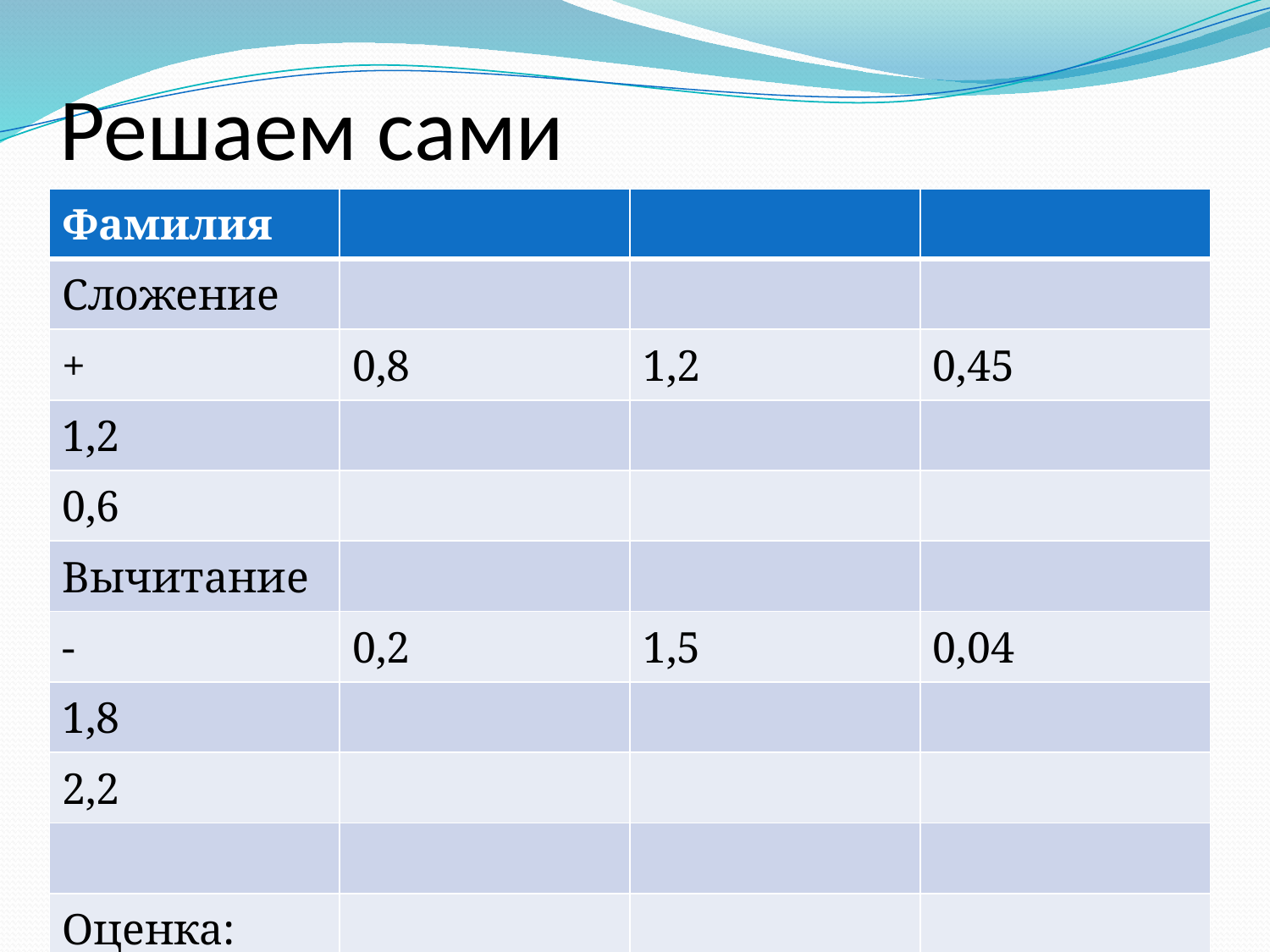

# Решаем сами
| Фамилия |  |  |  |
| --- | --- | --- | --- |
| Сложение |  |  |  |
| + | 0,8 | 1,2 | 0,45 |
| 1,2 |  |  |  |
| 0,6 |  |  |  |
| Вычитание |  |  |  |
| - | 0,2 | 1,5 | 0,04 |
| 1,8 |  |  |  |
| 2,2 |  |  |  |
|  |  |  |  |
| Оценка: |  |  |  |